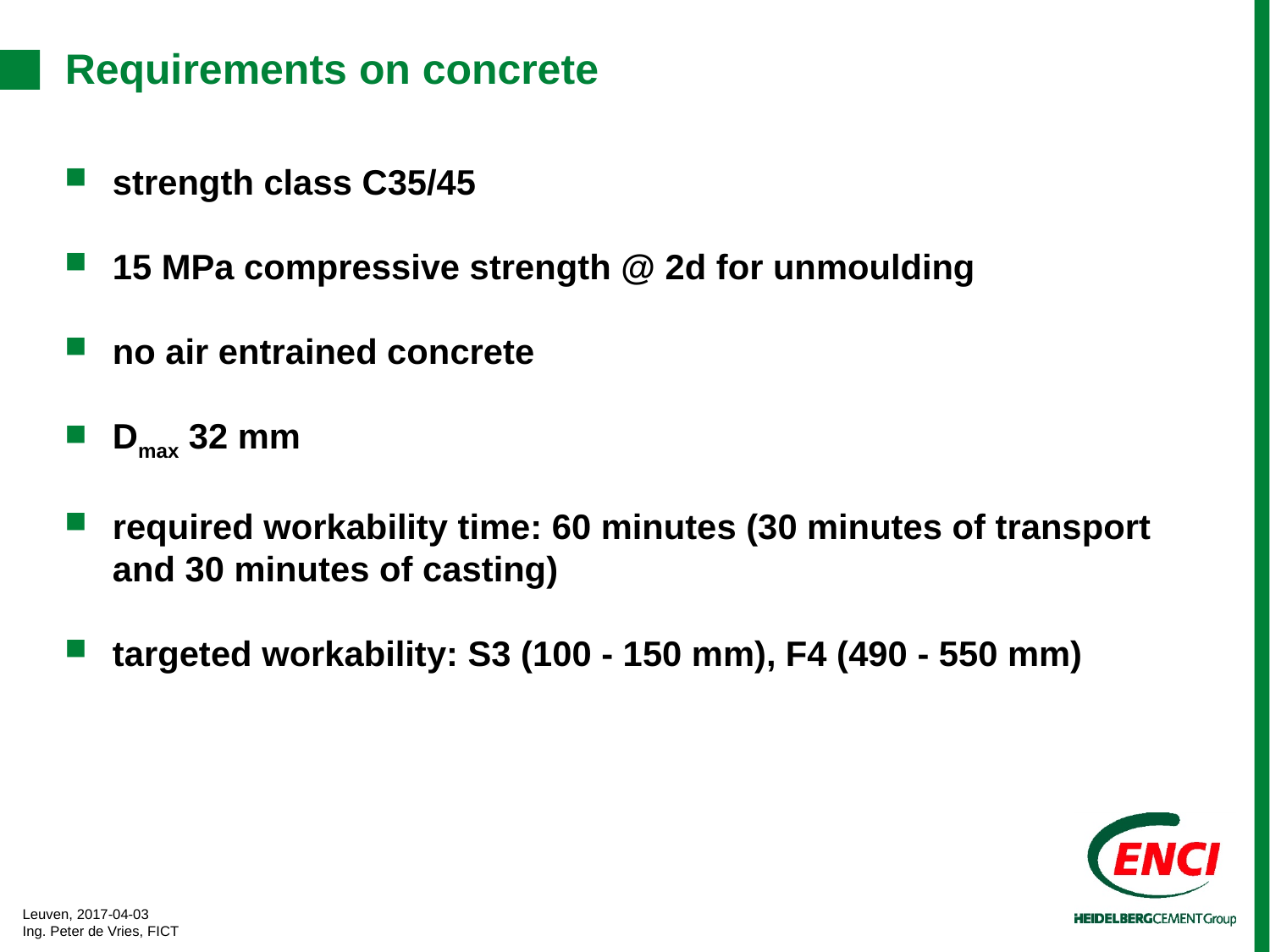

# Requirements on concrete
strength class C35/45
15 MPa compressive strength @ 2d for unmoulding
no air entrained concrete
Dmax 32 mm
required workability time: 60 minutes (30 minutes of transport and 30 minutes of casting)
targeted workability: S3 (100 - 150 mm), F4 (490 - 550 mm)

Leuven, 2017-04-03
Ing. Peter de Vries, FICT